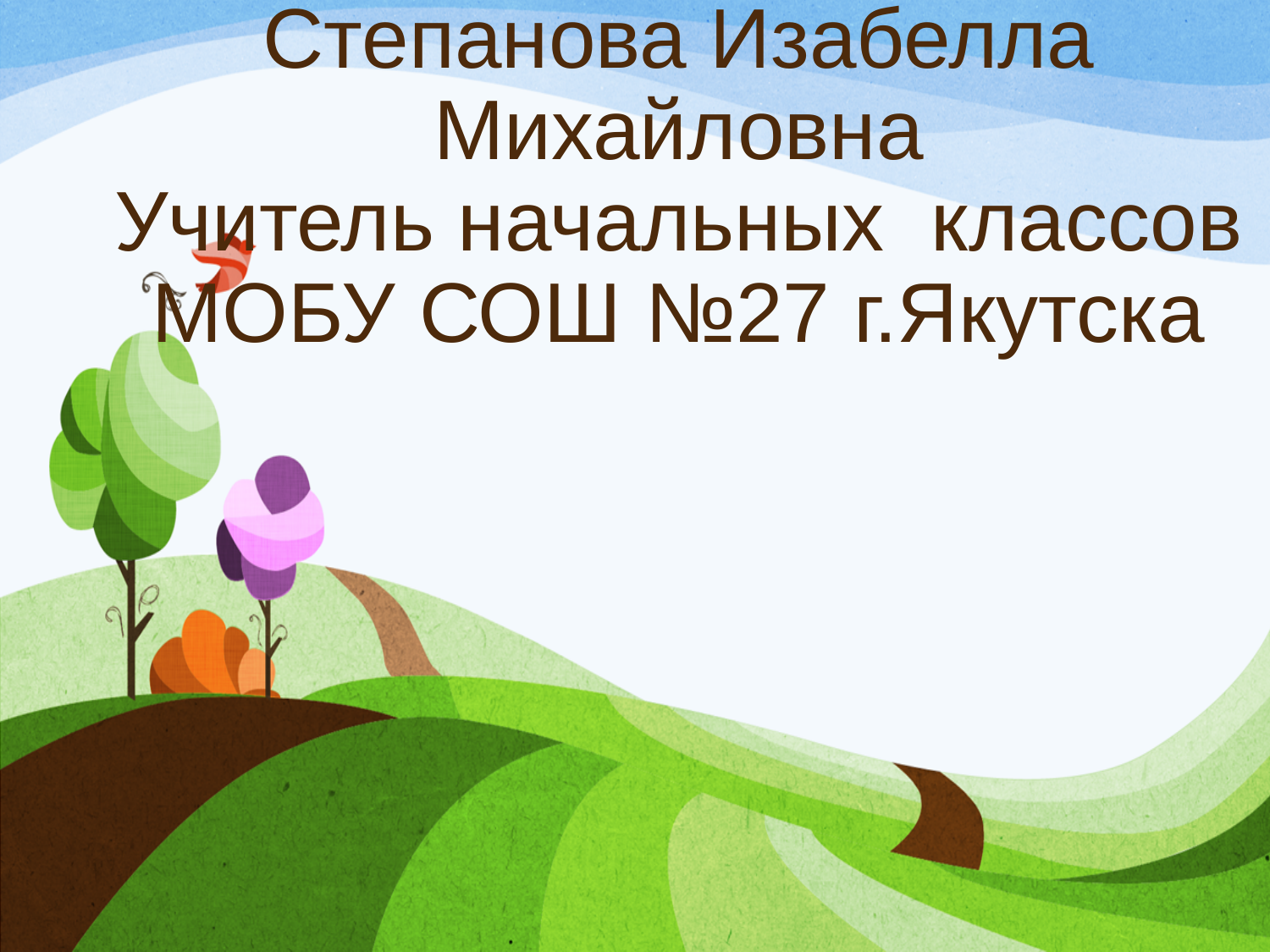

# Степанова Изабелла Михайловна
Учитель начальных  классов
МОБУ СОШ №27 г.Якутска